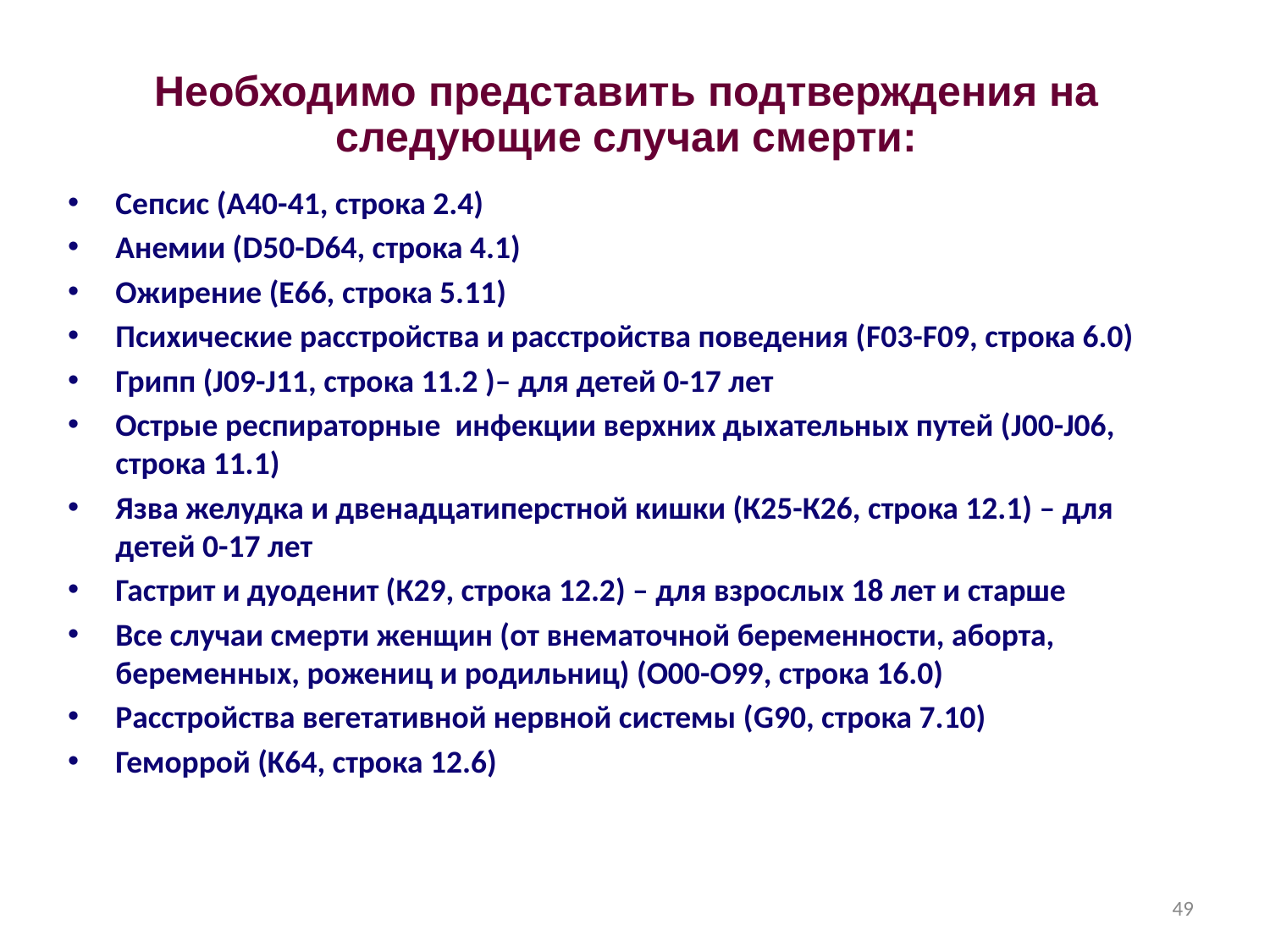

# Необходимо представить подтверждения на следующие случаи смерти:
Сепсис (А40-41, строка 2.4)
Анемии (D50-D64, строка 4.1)
Ожирение (Е66, строка 5.11)
Психические расстройства и расстройства поведения (F03-F09, строка 6.0)
Грипп (J09-J11, строка 11.2 )– для детей 0-17 лет
Острые респираторные  инфекции верхних дыхательных путей (J00-J06, строка 11.1)
Язва желудка и двенадцатиперстной кишки (К25-К26, строка 12.1) – для детей 0-17 лет
Гастрит и дуоденит (К29, строка 12.2) – для взрослых 18 лет и старше
Все случаи смерти женщин (от внематочной беременности, аборта, беременных, рожениц и родильниц) (О00-О99, строка 16.0)
Расстройства вегетативной нервной системы (G90, строка 7.10)
Геморрой (K64, строка 12.6)

49